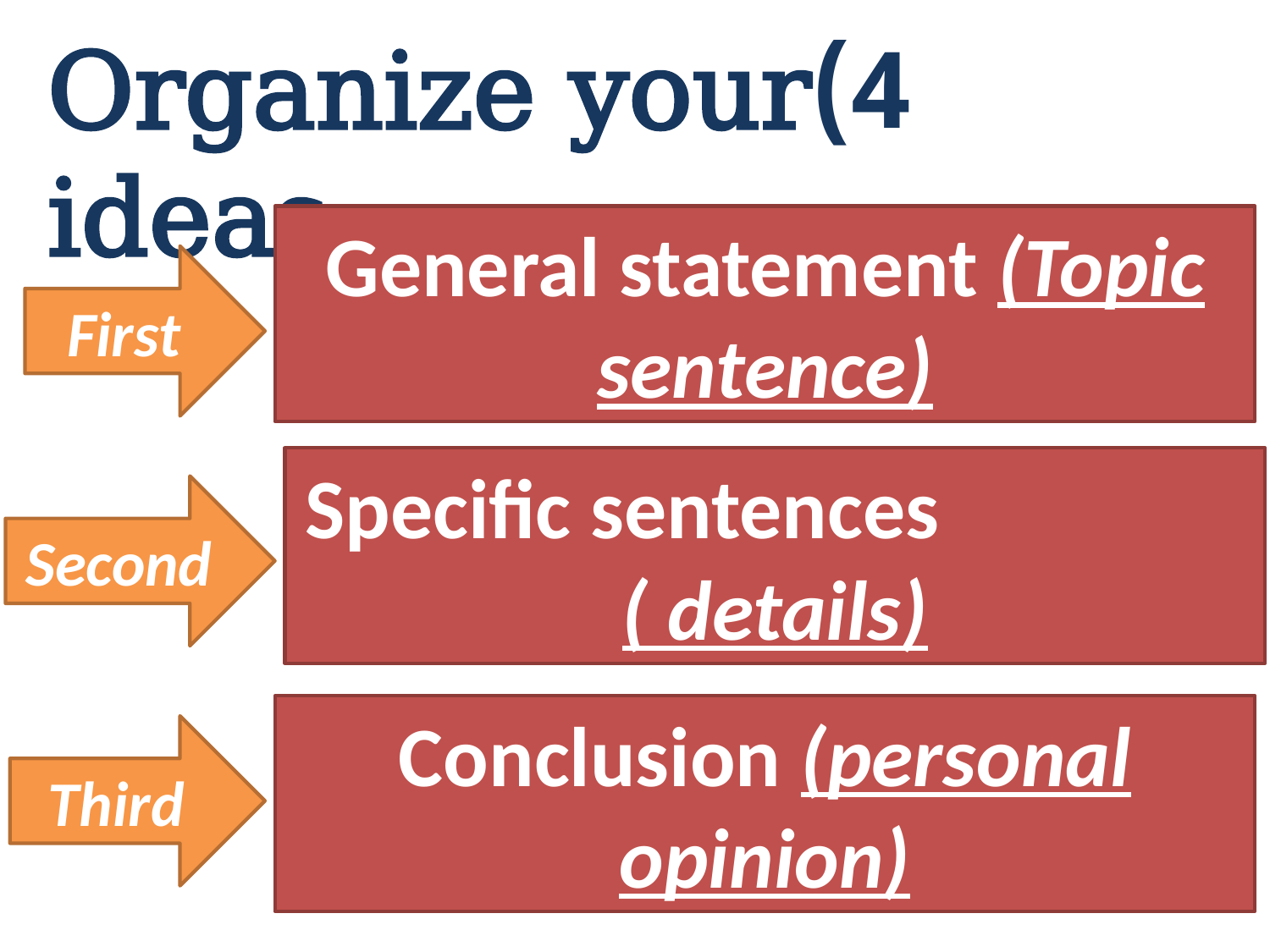

4)Organize your ideas
General statement (Topic sentence)
First
Specific sentences                 ( details)
Second
Conclusion (personal opinion)
Third